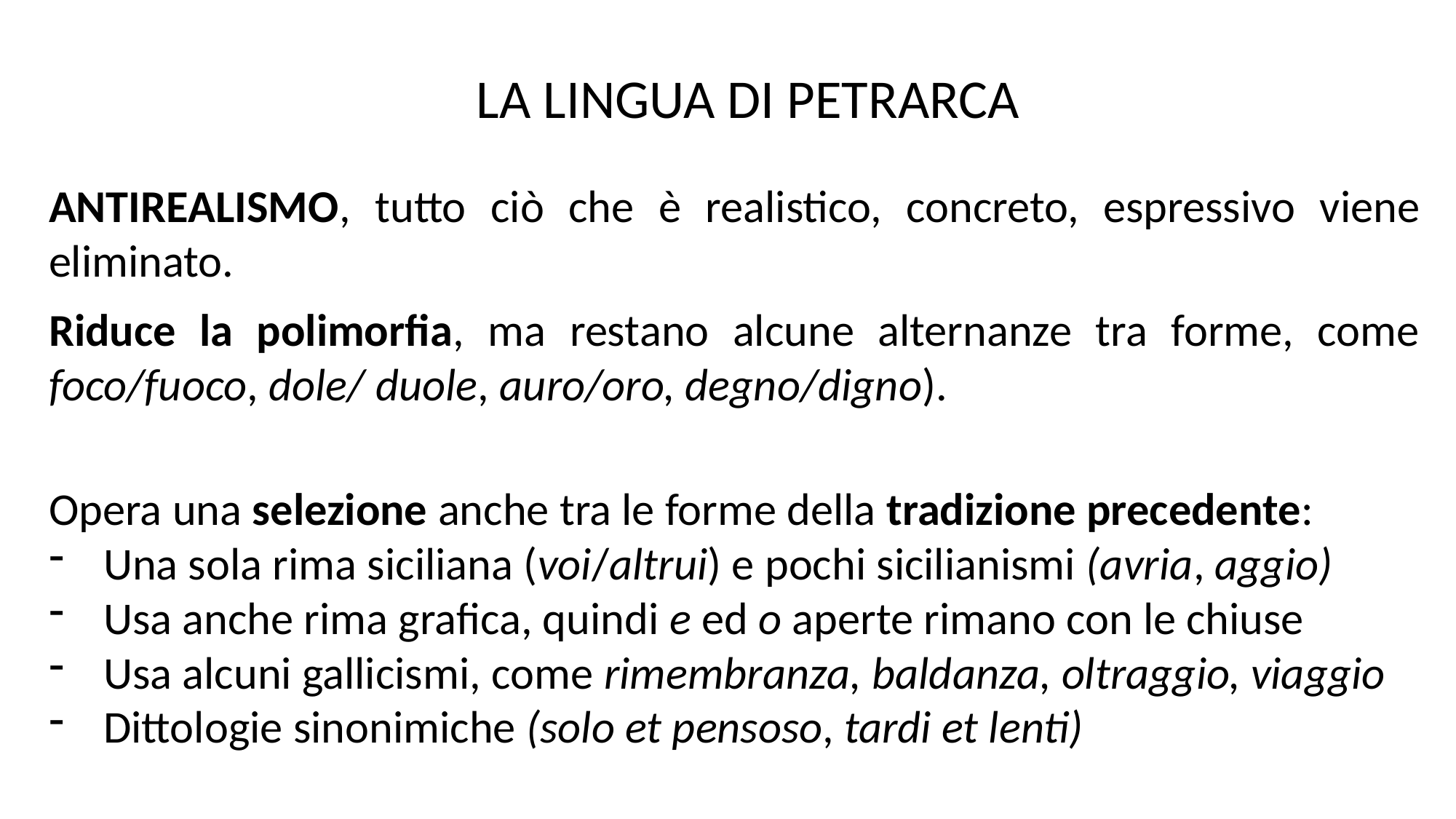

LA LINGUA DI PETRARCA
ANTIREALISMO, tutto ciò che è realistico, concreto, espressivo viene eliminato.

Riduce la polimorfia, ma restano alcune alternanze tra forme, come foco/fuoco, dole/ duole, auro/oro, degno/digno).
Opera una selezione anche tra le forme della tradizione precedente:
Una sola rima siciliana (voi/altrui) e pochi sicilianismi (avria, aggio)
Usa anche rima grafica, quindi e ed o aperte rimano con le chiuse
Usa alcuni gallicismi, come rimembranza, baldanza, oltraggio, viaggio
Dittologie sinonimiche (solo et pensoso, tardi et lenti)